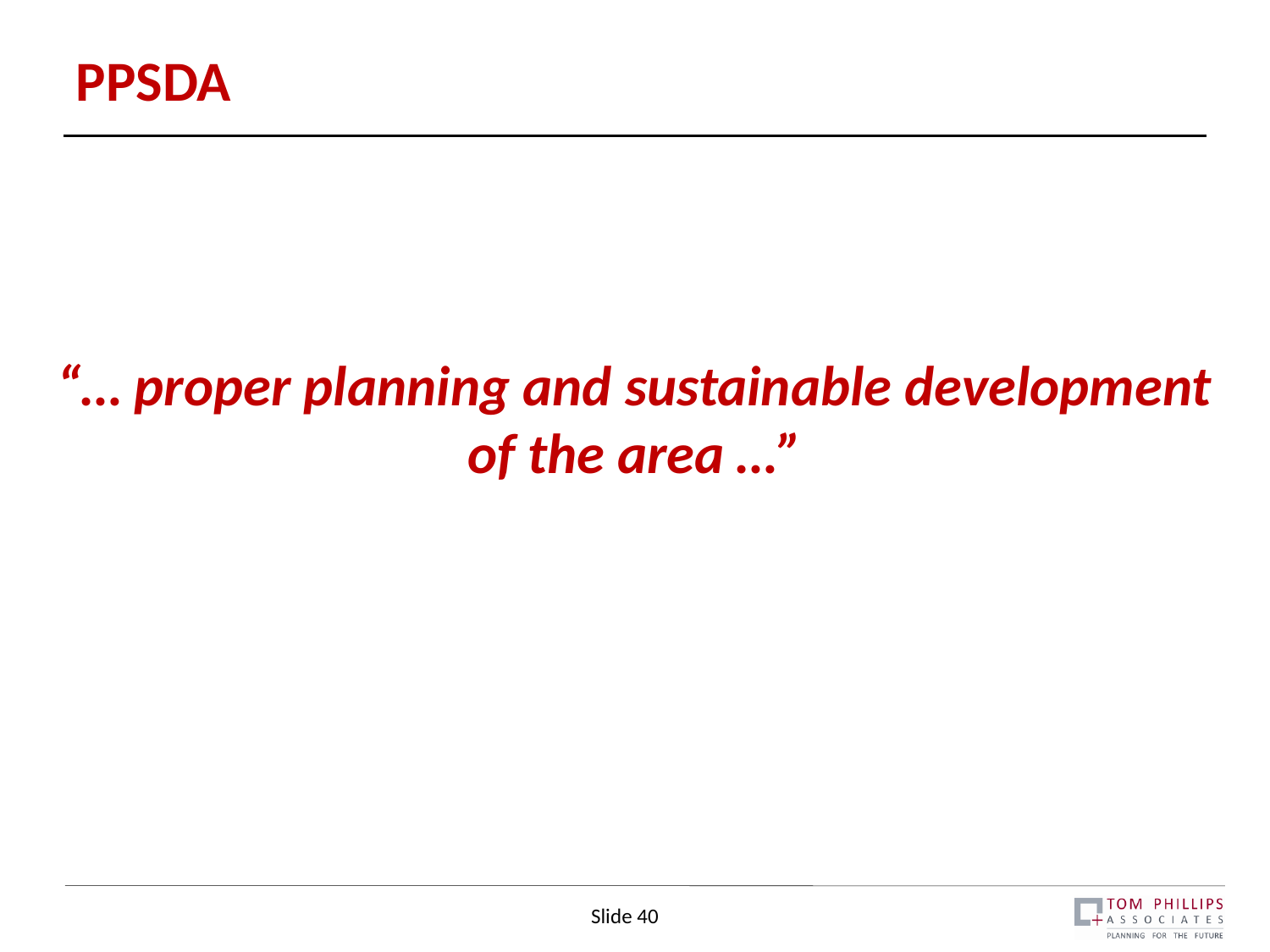

# PPSDA
“… proper planning and sustainable development of the area …”